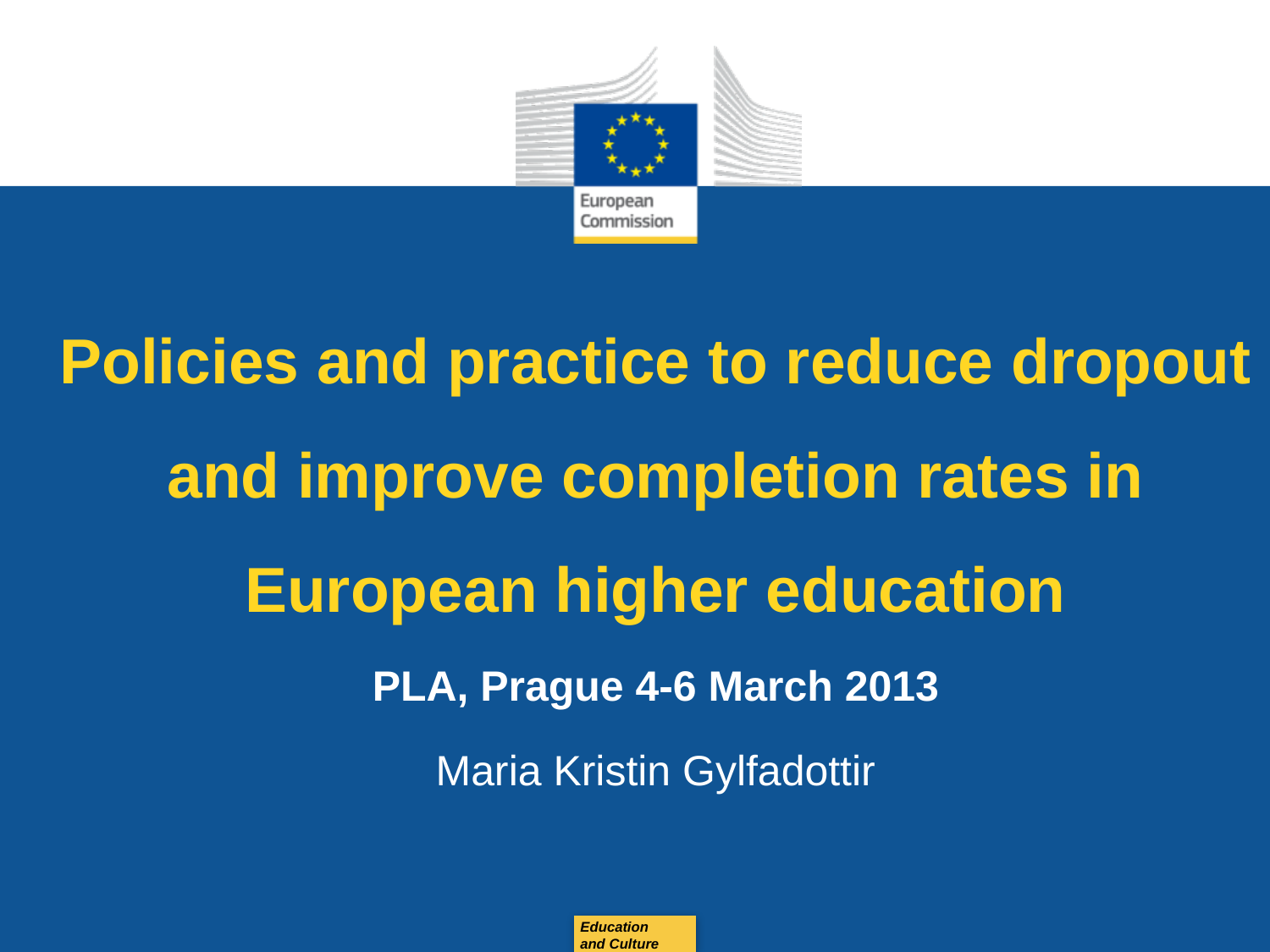

Policies and practice to reduce dropout and improve completion rates in European higher education
PLA, Prague 4-6 March 2013
Maria Kristin Gylfadottir

Education
and Culture